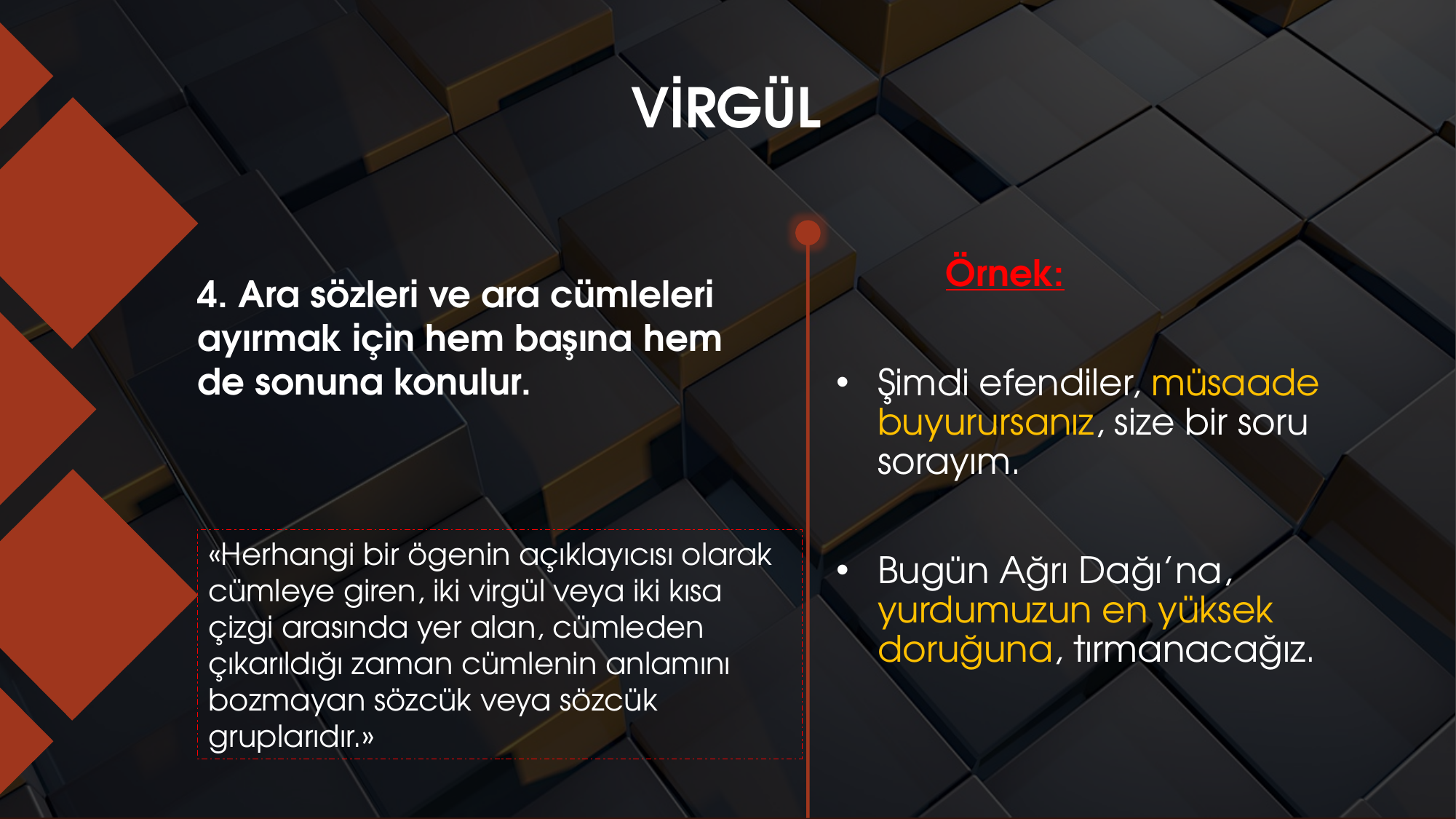

# VİRGÜL

	Örnek:

Şimdi efendiler, müsaade buyurursanız, size bir soru sorayım.

Bugün Ağrı Dağı’na, yurdumuzun en yüksek doruğuna, tırmanacağız.

4. Ara sözleri ve ara cümleleri ayırmak için hem başına hem de sonuna konulur.
«Herhangi bir ögenin açıklayıcısı olarak cümleye giren, iki virgül veya iki kısa çizgi arasında yer alan, cümleden çıkarıldığı zaman cümlenin anlamını bozmayan sözcük veya sözcük gruplarıdır.»